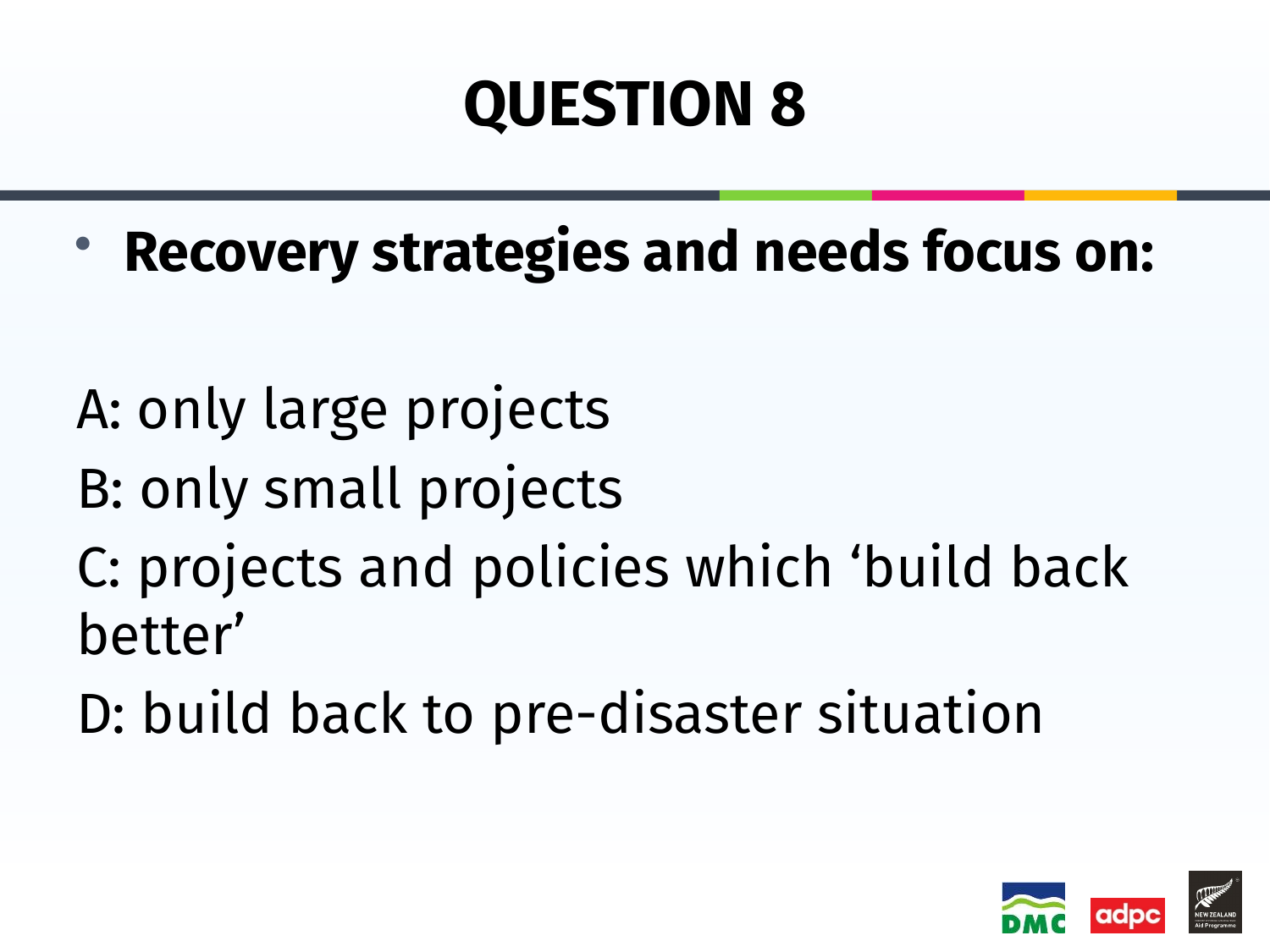

# QUESTION 8
Recovery strategies and needs focus on:

A: only large projects
B: only small projects
C: projects and policies which ‘build back better’
D: build back to pre-disaster situation